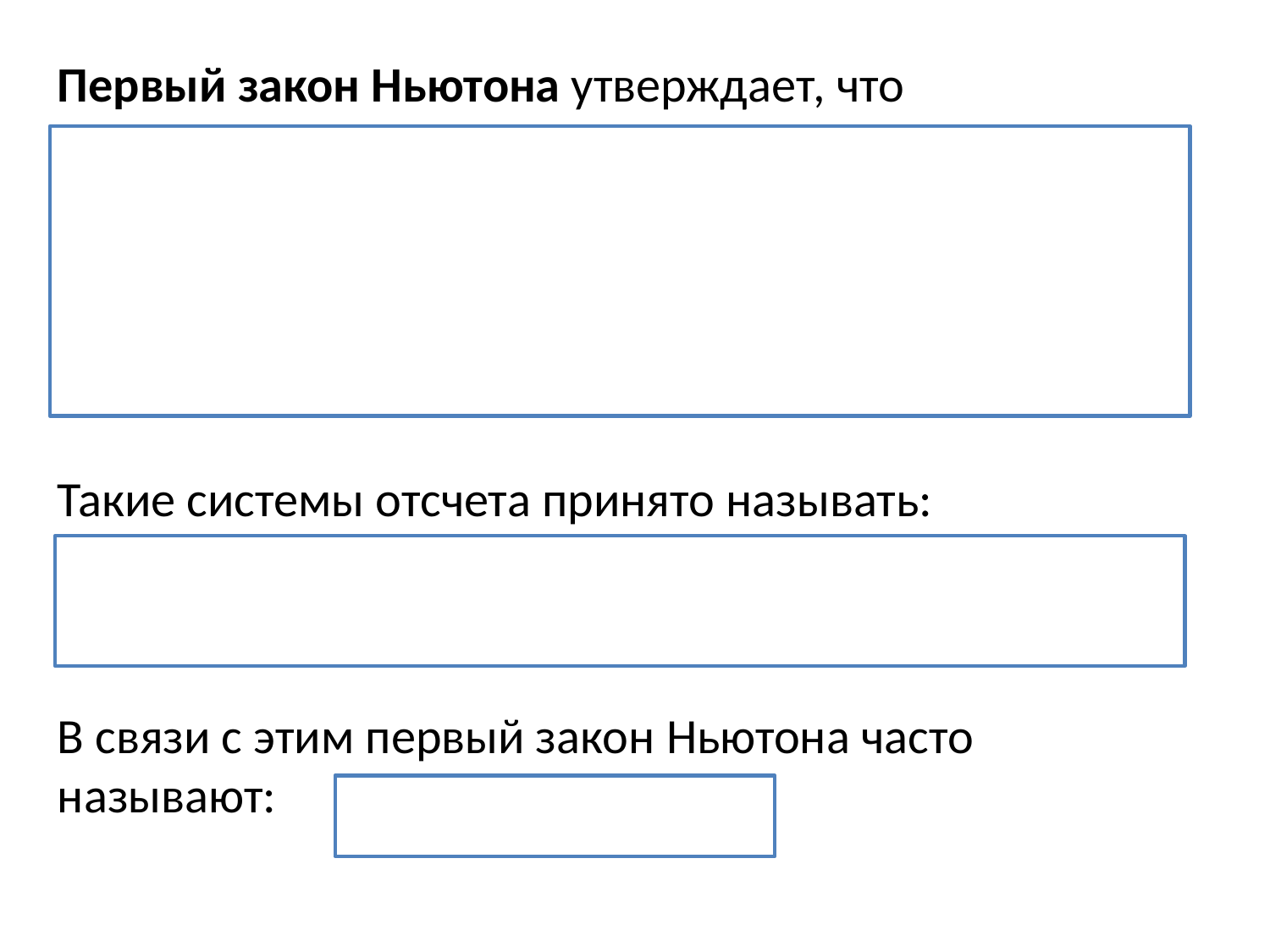

Первый закон Ньютона утверждает, что

Такие системы отсчета принято называть:

В связи с этим первый закон Ньютона часто называют: